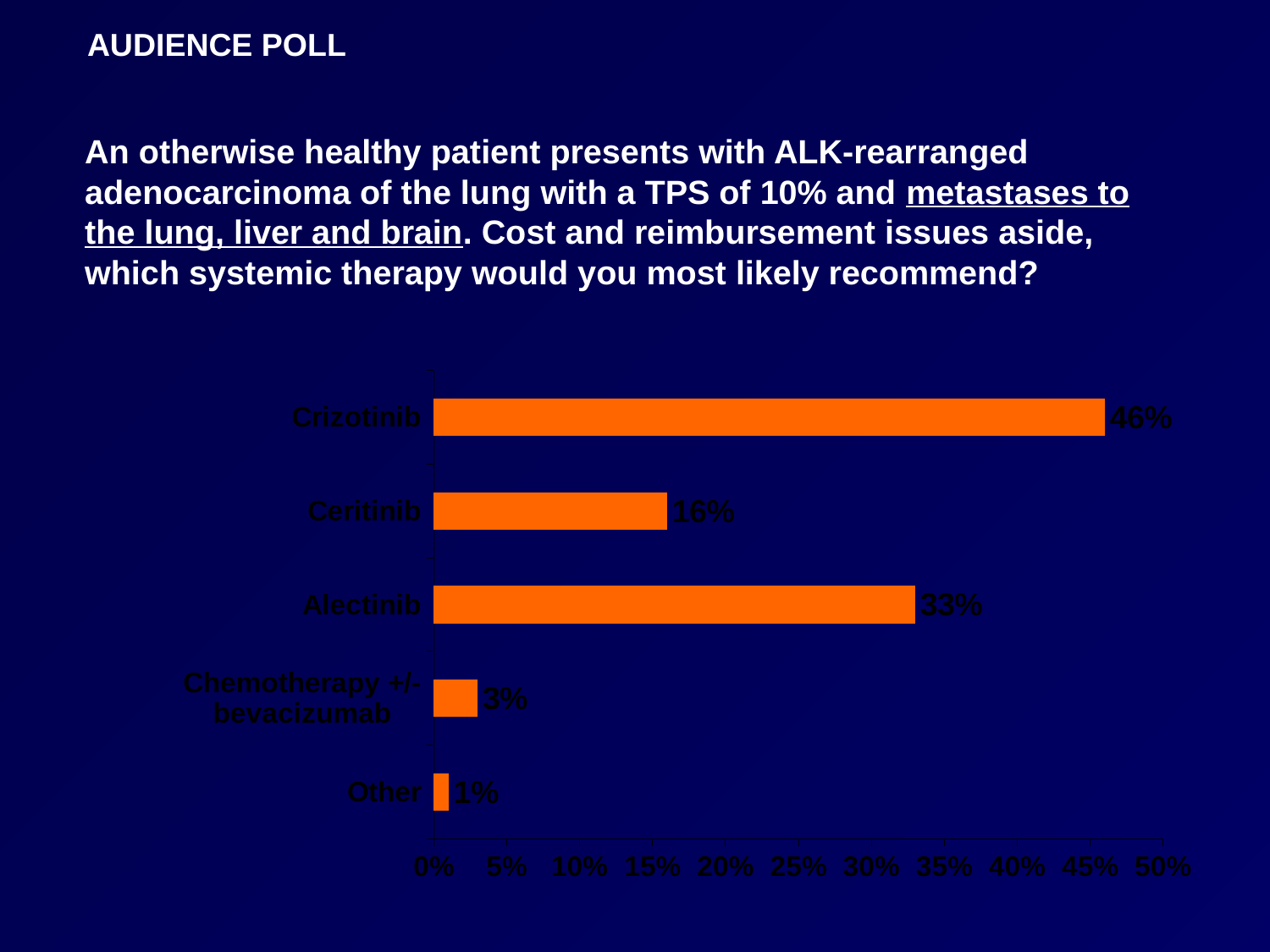

AUDIENCE POLL
An otherwise healthy patient presents with ALK-rearranged adenocarcinoma of the lung with a TPS of 10% and metastases to the lung, liver and brain. Cost and reimbursement issues aside, which systemic therapy would you most likely recommend?

### Chart

| Category | Series 1 |
|---|---|
| Other | 0.01 |
| Chemotherapy +/- bevacizumab | 0.03 |
| Alectinib | 0.33 |
| Ceritinib | 0.16 |
| Crizotinib | 0.46 |